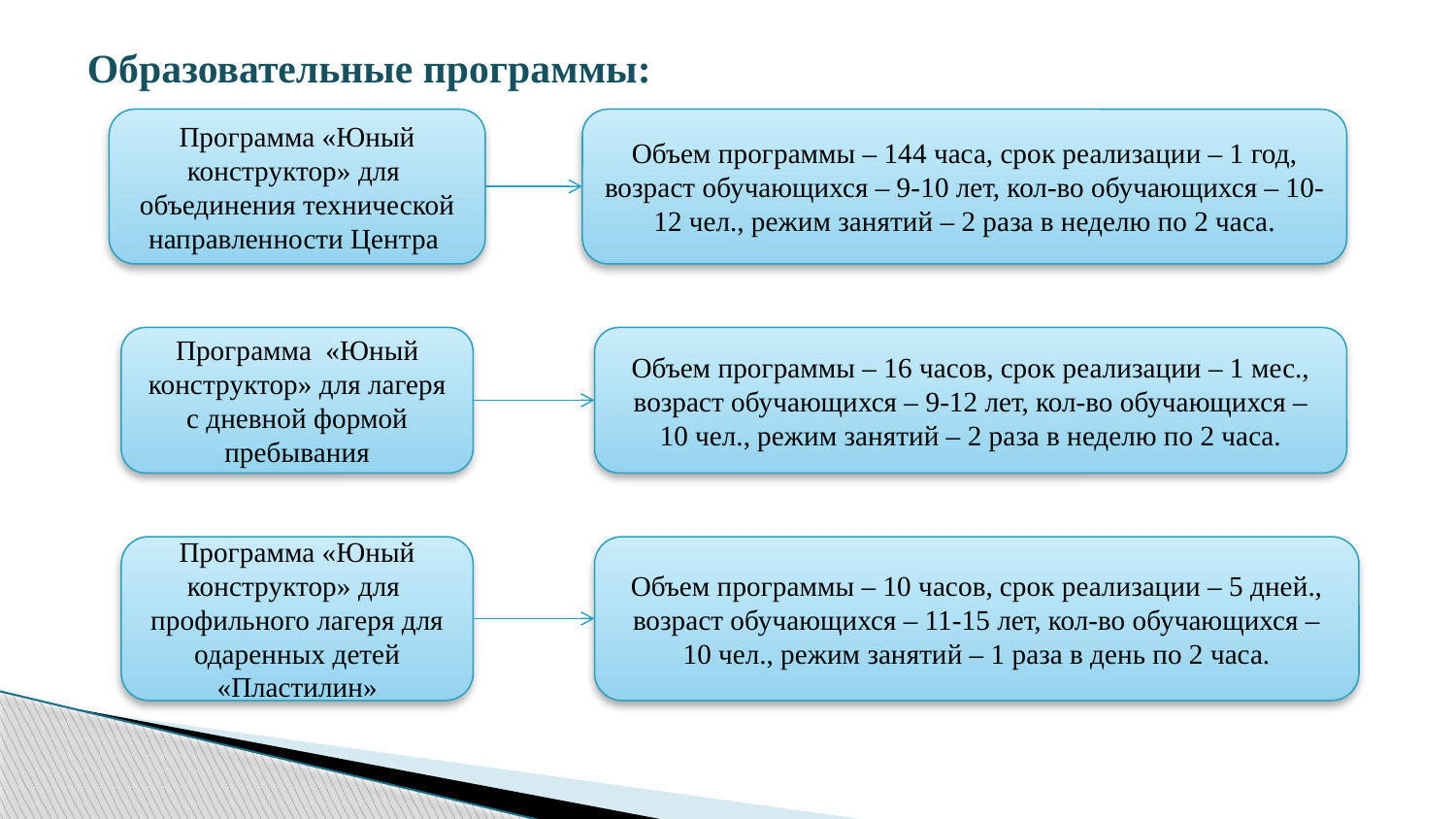

# Образовательные программы:

Программа «Юный конструктор» для  объединения технической направленности Центра
Объем программы – 144 часа, срок реализации – 1 год, возраст обучающихся – 9-10 лет, кол-во обучающихся – 10-12 чел., режим занятий – 2 раза в неделю по 2 часа.
Программа  «Юный конструктор» для лагеря с дневной формой пребывания
Объем программы – 16 часов, срок реализации – 1 мес., возраст обучающихся – 9-12 лет, кол-во обучающихся – 10 чел., режим занятий – 2 раза в неделю по 2 часа.
Программа «Юный конструктор» для  профильного лагеря для одаренных детей «Пластилин»
Объем программы – 10 часов, срок реализации – 5 дней., возраст обучающихся – 11-15 лет, кол-во обучающихся – 10 чел., режим занятий – 1 раза в день по 2 часа.